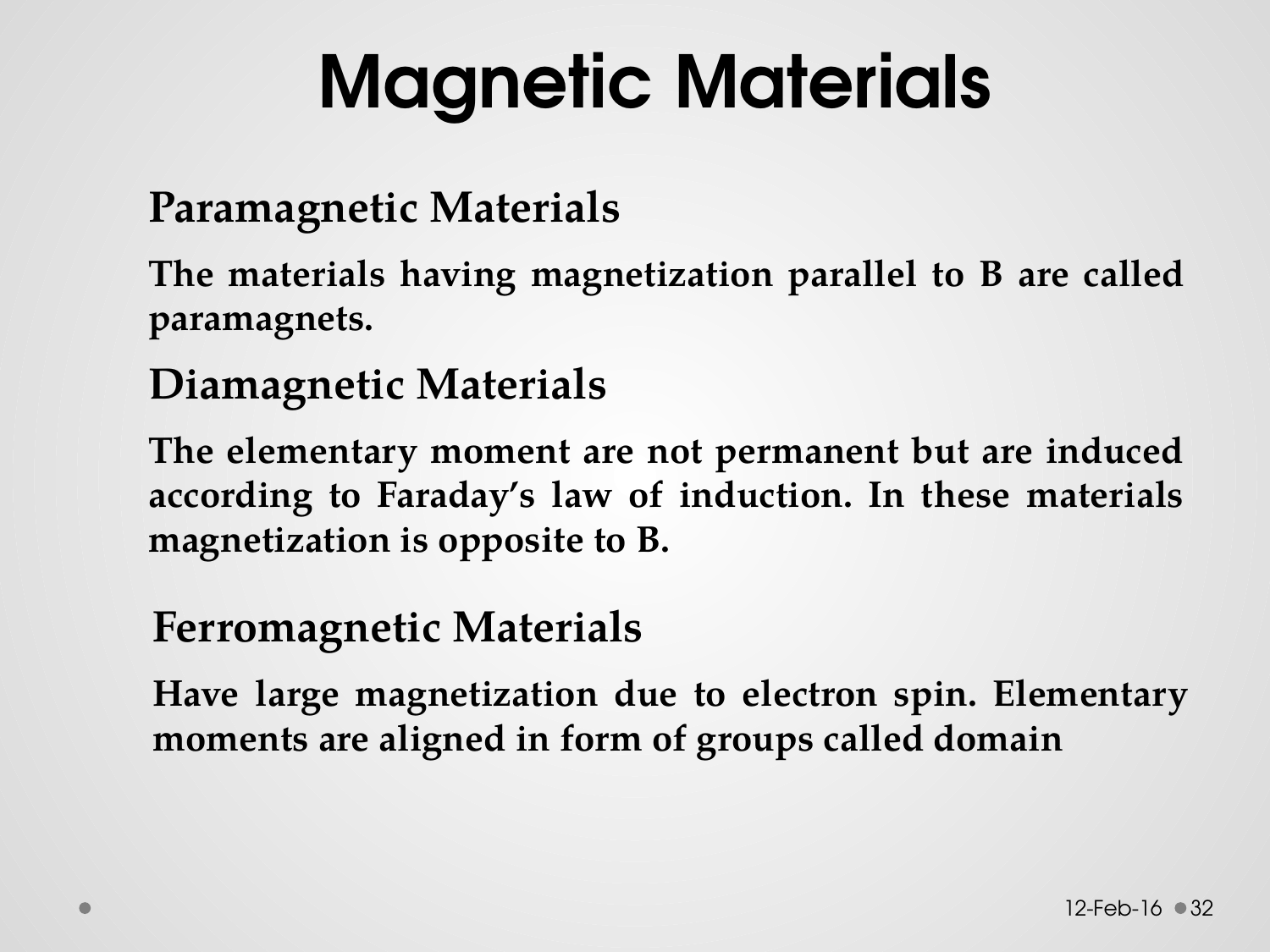

Magnetic Materials
Paramagnetic Materials
The materials having magnetization parallel to B are called paramagnets.
Diamagnetic Materials
The elementary moment are not permanent but are induced according to Faraday’s law of induction. In these materials magnetization is opposite to B.
Ferromagnetic Materials
Have large magnetization due to electron spin. Elementary moments are aligned in form of groups called domain
12-Feb-16
32